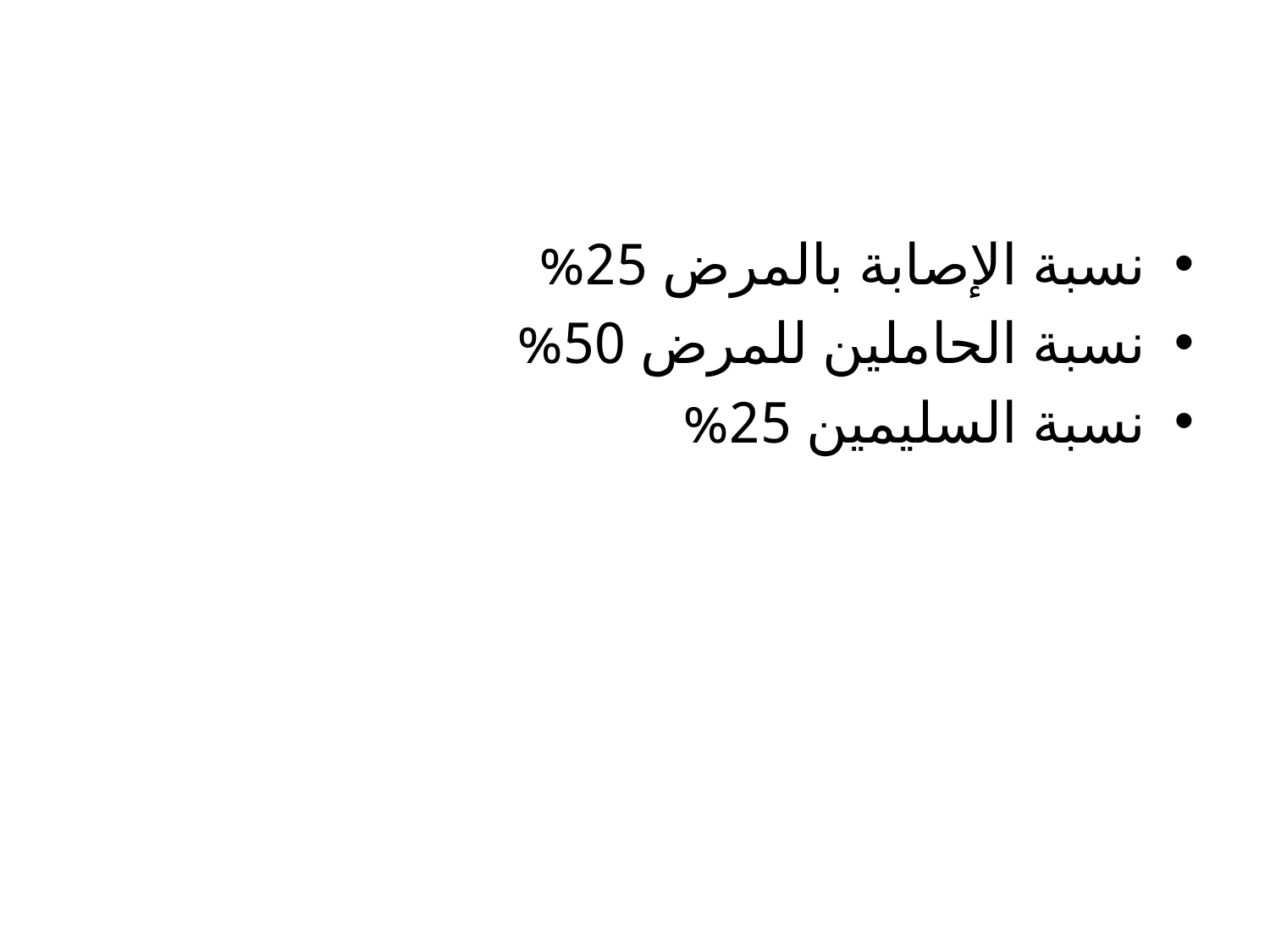

#
نسبة الإصابة بالمرض 25%
نسبة الحاملين للمرض 50%
نسبة السليمين 25%